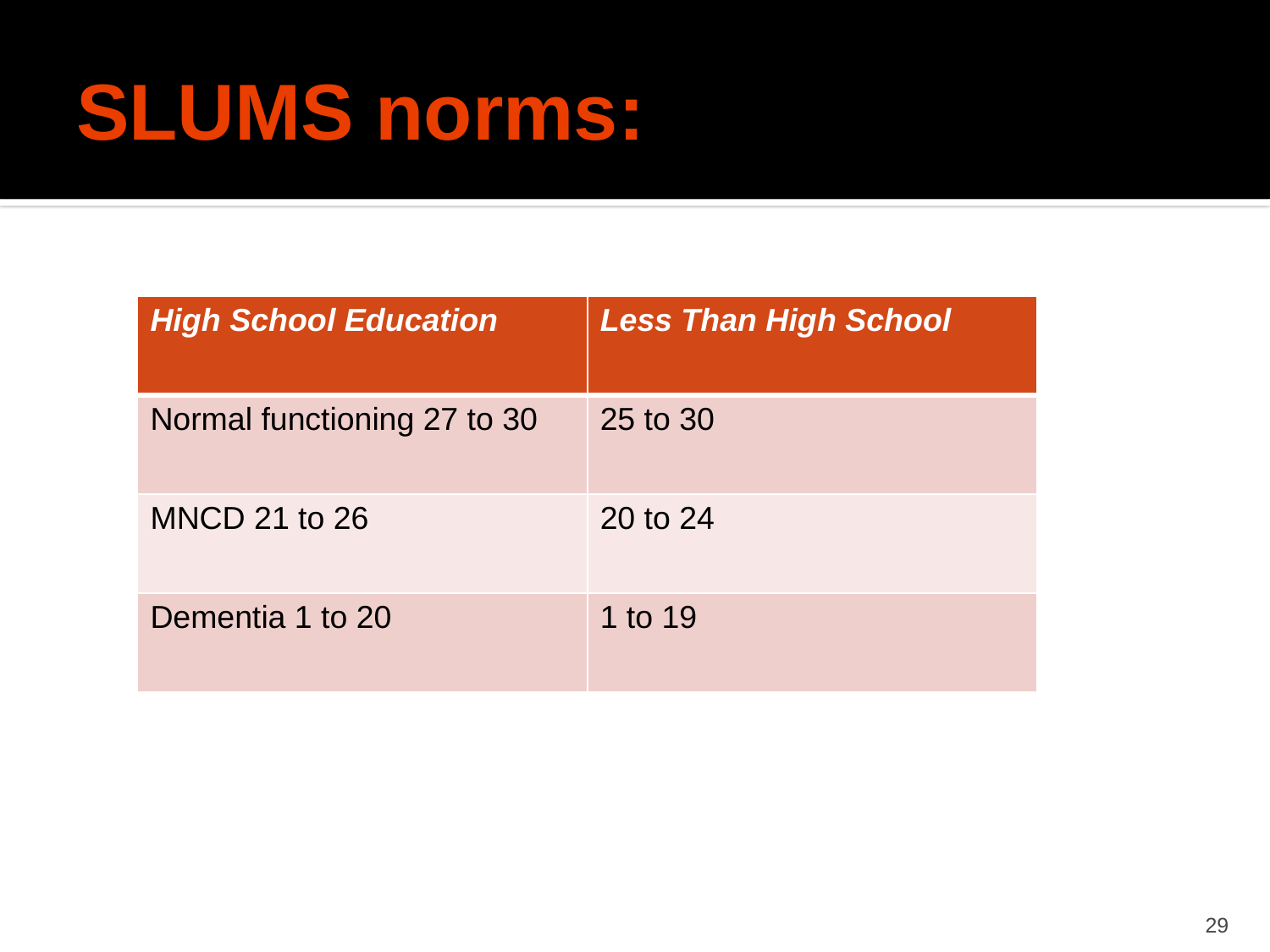

# SLUMS norms:
| High School Education | Less Than High School |
| --- | --- |
| Normal functioning 27 to 30 | 25 to 30 |
| MNCD 21 to 26 | 20 to 24 |
| Dementia 1 to 20 | 1 to 19 |
29